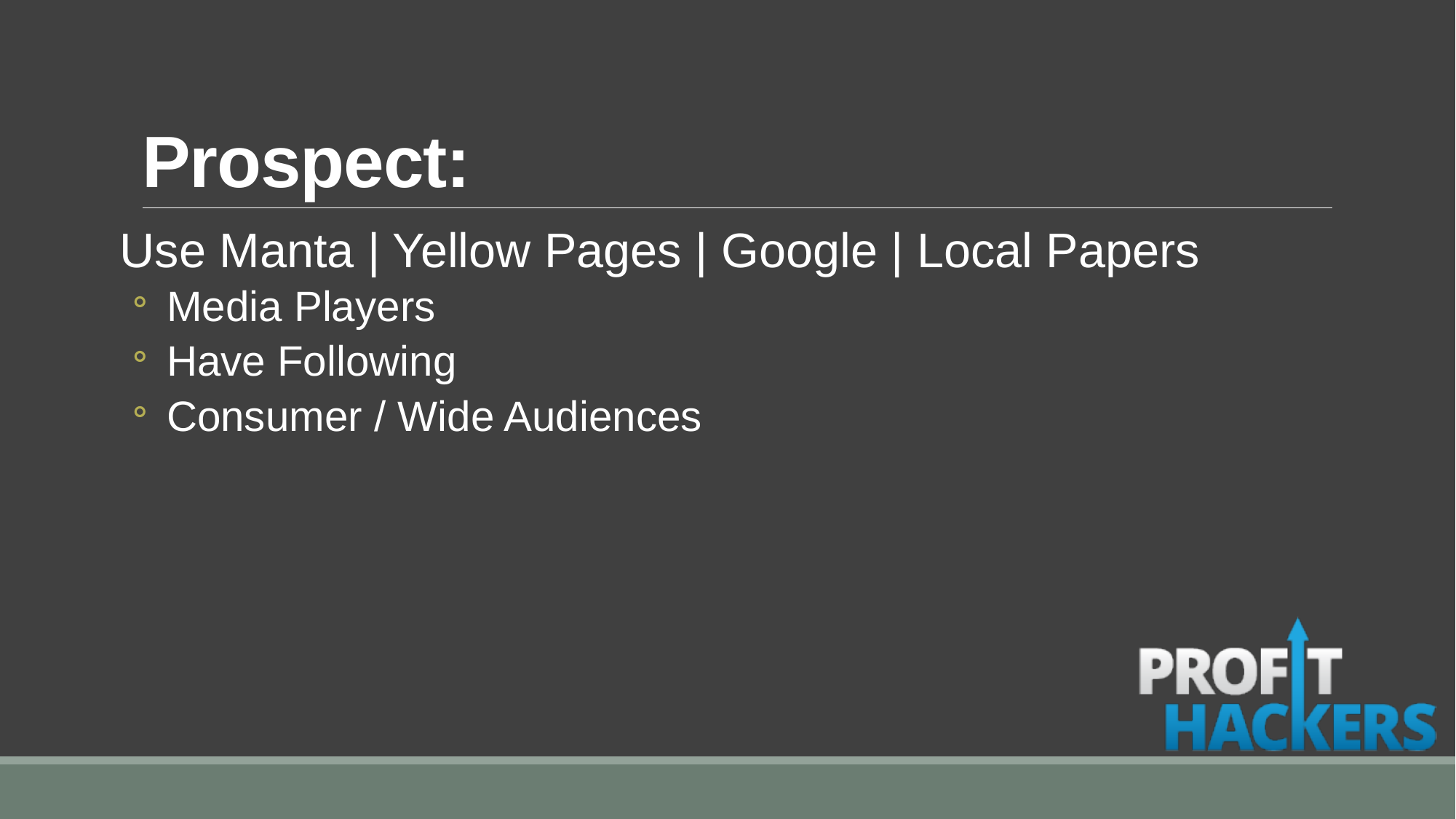

# Prospect:
Use Manta | Yellow Pages | Google | Local Papers
 Media Players
 Have Following
 Consumer / Wide Audiences